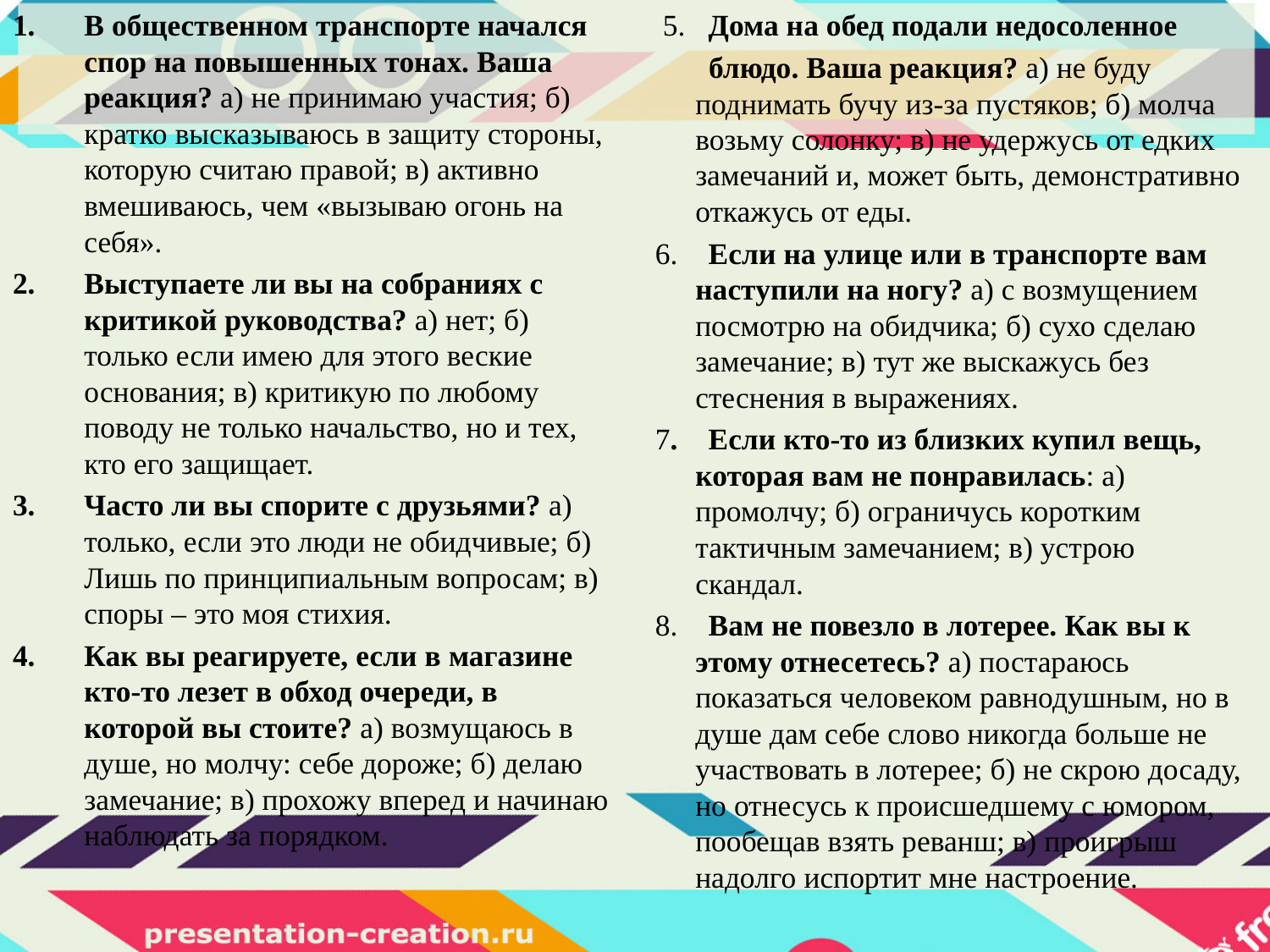

В общественном транспорте начался спор на повышенных тонах. Ваша реакция? а) не принимаю участия; б) кратко высказываюсь в защиту стороны, которую считаю правой; в) активно вмешиваюсь, чем «вызываю огонь на себя».
Выступаете ли вы на собраниях с критикой руководства? а) нет; б) только если имею для этого веские основания; в) критикую по любому поводу не только начальство, но и тех, кто его защищает.
Часто ли вы спорите с друзьями? а) только, если это люди не обидчивые; б) Лишь по принципиальным вопросам; в) споры – это моя стихия.
Как вы реагируете, если в магазине кто-то лезет в обход очереди, в которой вы стоите? а) возмущаюсь в душе, но молчу: себе дороже; б) делаю замечание; в) прохожу вперед и начинаю наблюдать за порядком.
  5.   Дома на обед подали недосоленное
        блюдо. Ваша реакция? а) не буду поднимать бучу из-за пустяков; б) молча возьму солонку; в) не удержусь от едких замечаний и, может быть, демонстративно откажусь от еды.
 6.    Если на улице или в транспорте вам наступили на ногу? а) с возмущением посмотрю на обидчика; б) сухо сделаю замечание; в) тут же выскажусь без стеснения в выражениях.
 7.    Если кто-то из близких купил вещь, которая вам не понравилась: а) промолчу; б) ограничусь коротким тактичным замечанием; в) устрою скандал.
 8.    Вам не повезло в лотерее. Как вы к этому отнесетесь? а) постараюсь показаться человеком равнодушным, но в душе дам себе слово никогда больше не участвовать в лотерее; б) не скрою досаду, но отнесусь к происшедшему с юмором, пообещав взять реванш; в) проигрыш надолго испортит мне настроение.